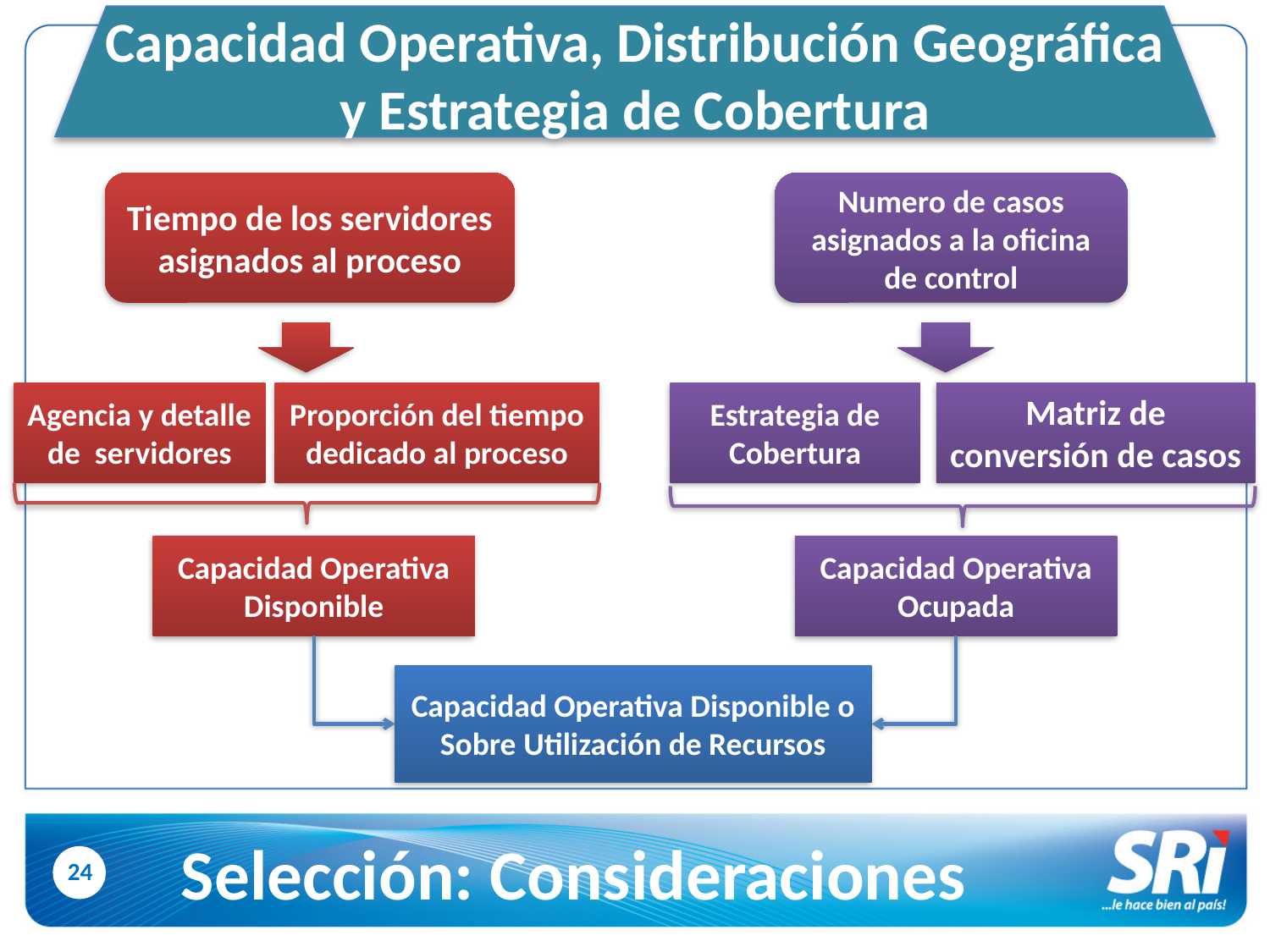

Capacidad Operativa, Distribución Geográfica y Estrategia de Cobertura
Tiempo de los servidores asignados al proceso
Numero de casos asignados a la oficina de control

Agencia y detalle de  servidores
Proporción del tiempo dedicado al proceso
Estrategia de Cobertura
Matriz de conversión de casos
Capacidad Operativa Disponible
Capacidad Operativa Ocupada
Capacidad Operativa Disponible o Sobre Utilización de Recursos
Selección: Consideraciones

24